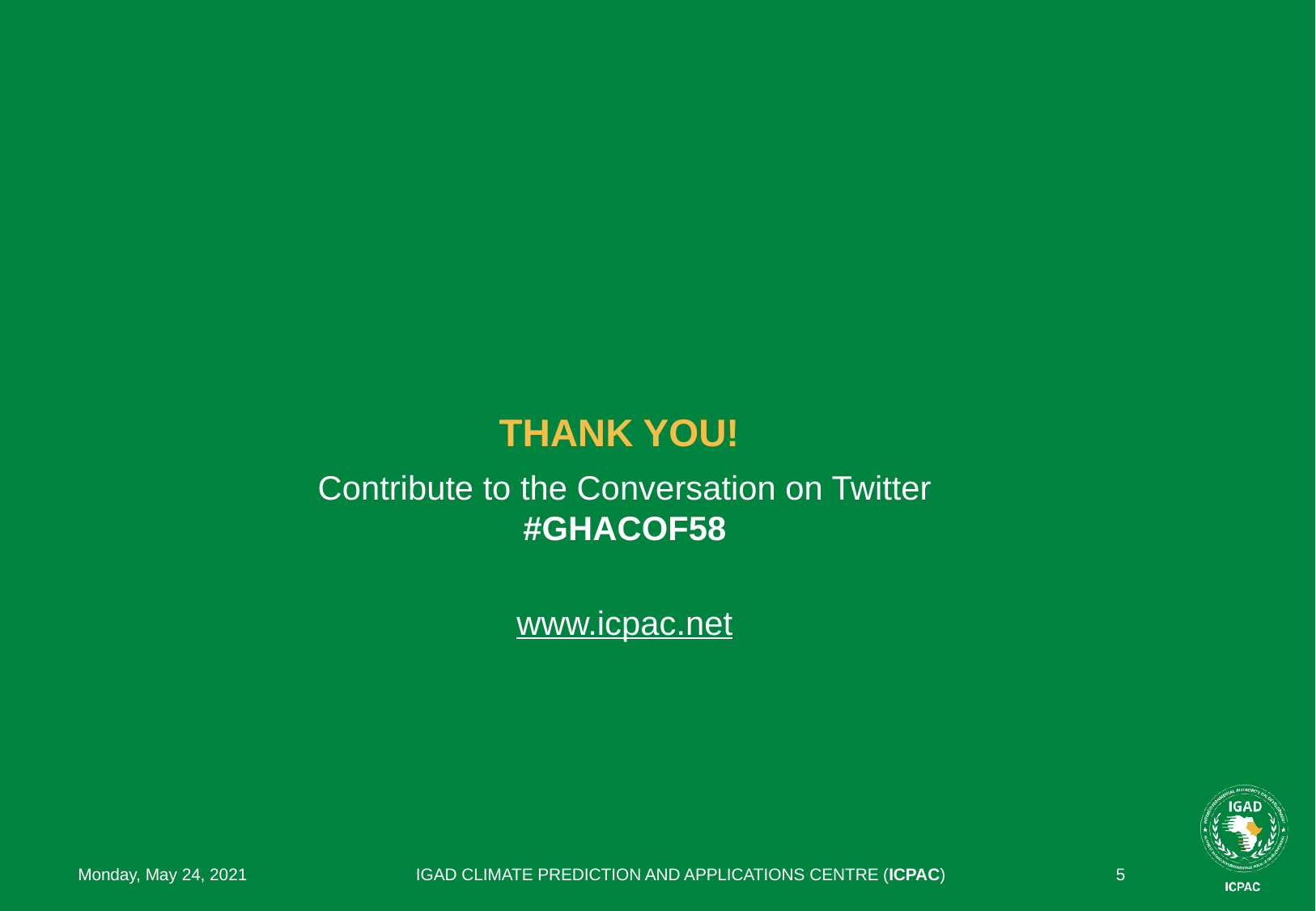

# Thank you!
Contribute to the Conversation on Twitter
#GHACOF58

www.icpac.net

IGAD CLIMATE PREDICTION AND APPLICATIONS CENTRE (ICPAC)
Monday, May 24, 2021
5